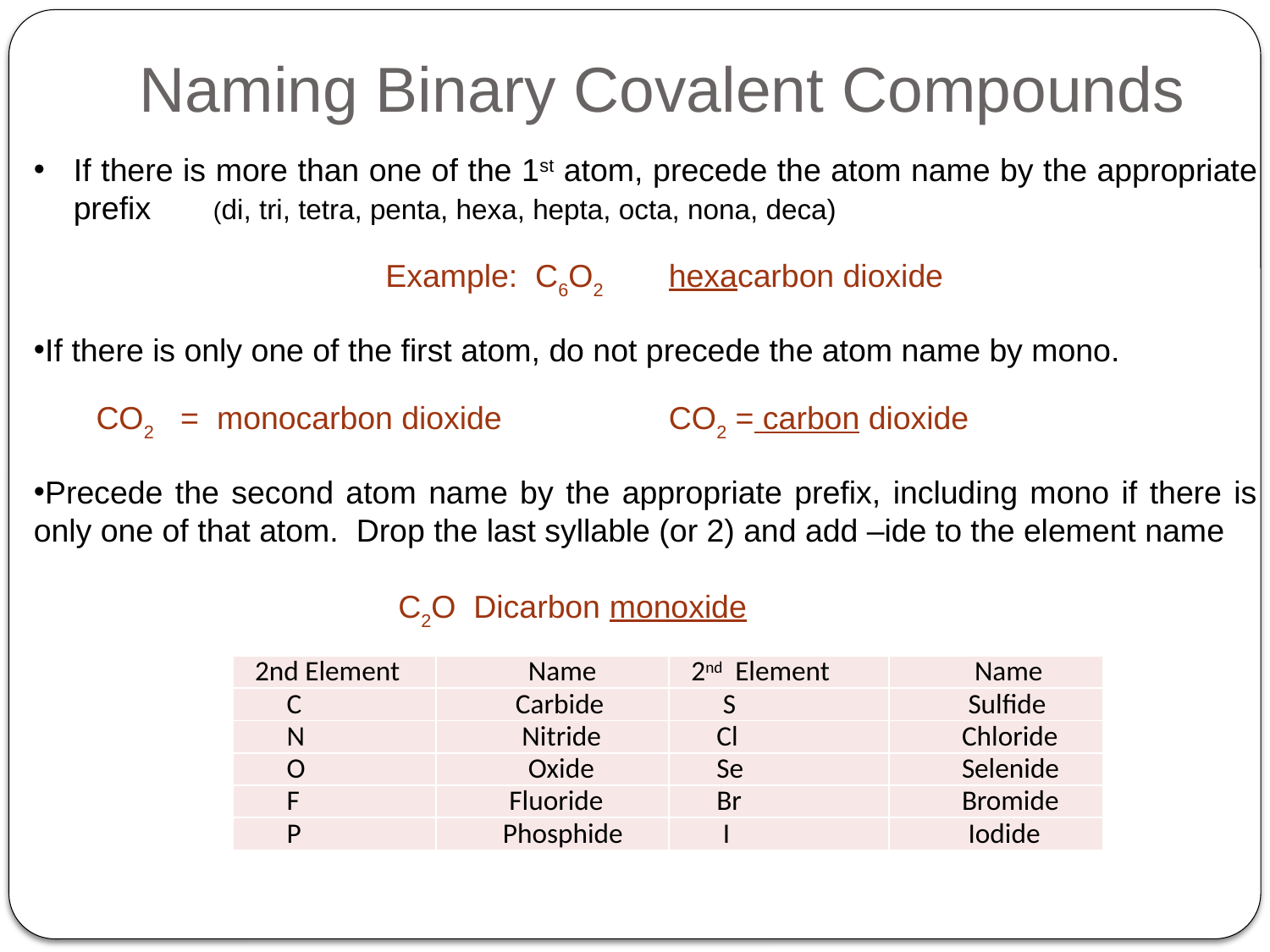

# Naming Binary Covalent Compounds
If there is more than one of the 1st atom, precede the atom name by the appropriate prefix       (di, tri, tetra, penta, hexa, hepta, octa, nona, deca)

		              Example:  C6O2	hexacarbon dioxide

If there is only one of the first atom, do not precede the atom name by mono.

       CO2   =  monocarbon dioxide		CO2 = carbon dioxide

Precede the second atom name by the appropriate prefix, including mono if there is only one of that atom.  Drop the last syllable (or 2) and add –ide to the element name

                                         C2O  Dicarbon monoxide
| 2nd Element | Name | 2nd Element | Name |
| --- | --- | --- | --- |
| C | Carbide | S | Sulfide |
| N | Nitride | Cl | Chloride |
| O | Oxide | Se | Selenide |
| F | Fluoride | Br | Bromide |
| P | Phosphide | I | Iodide |